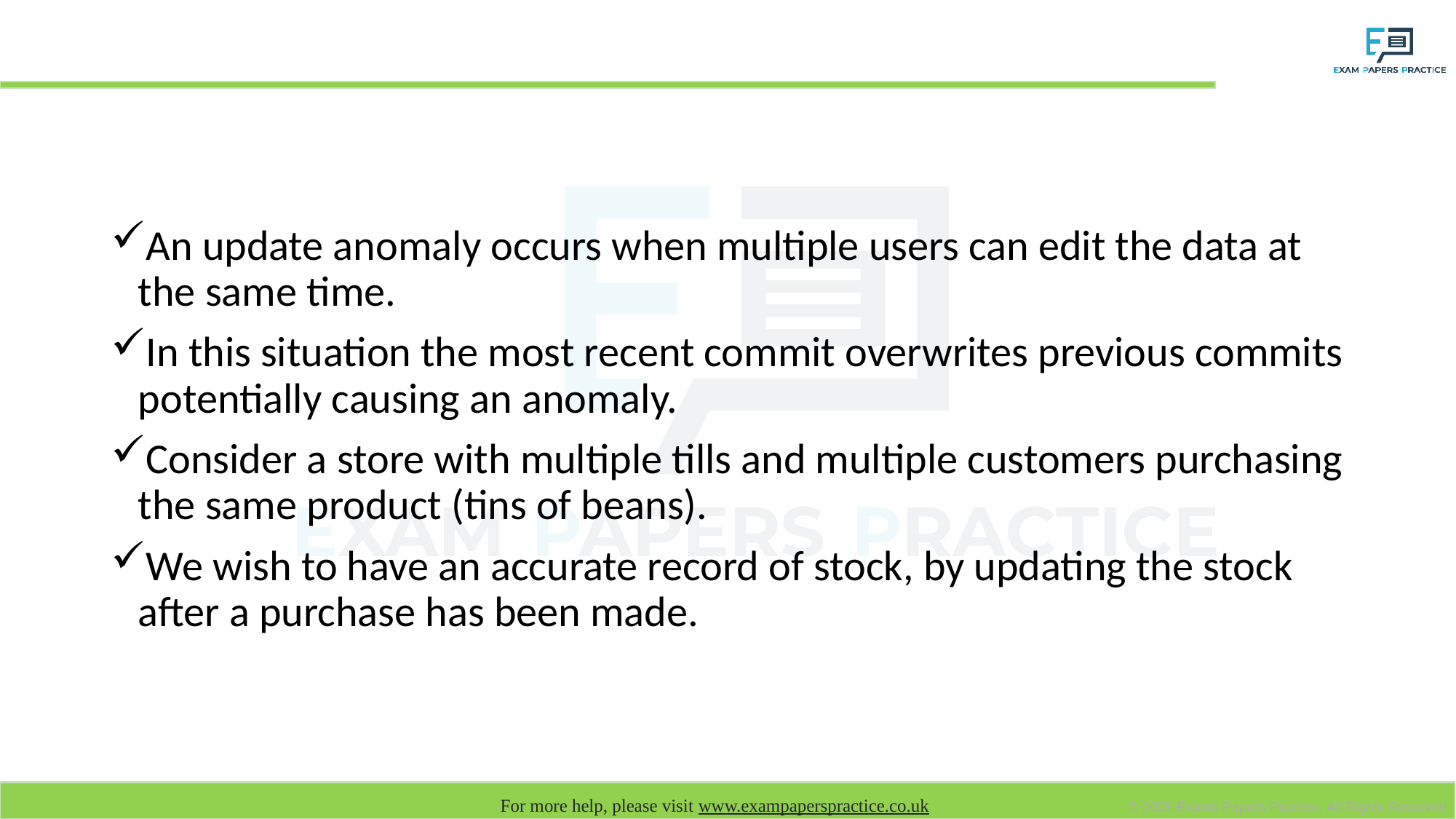

# Update anomaly
An update anomaly occurs when multiple users can edit the data at the same time.
In this situation the most recent commit overwrites previous commits potentially causing an anomaly.
Consider a store with multiple tills and multiple customers purchasing the same product (tins of beans).
We wish to have an accurate record of stock, by updating the stock after a purchase has been made.